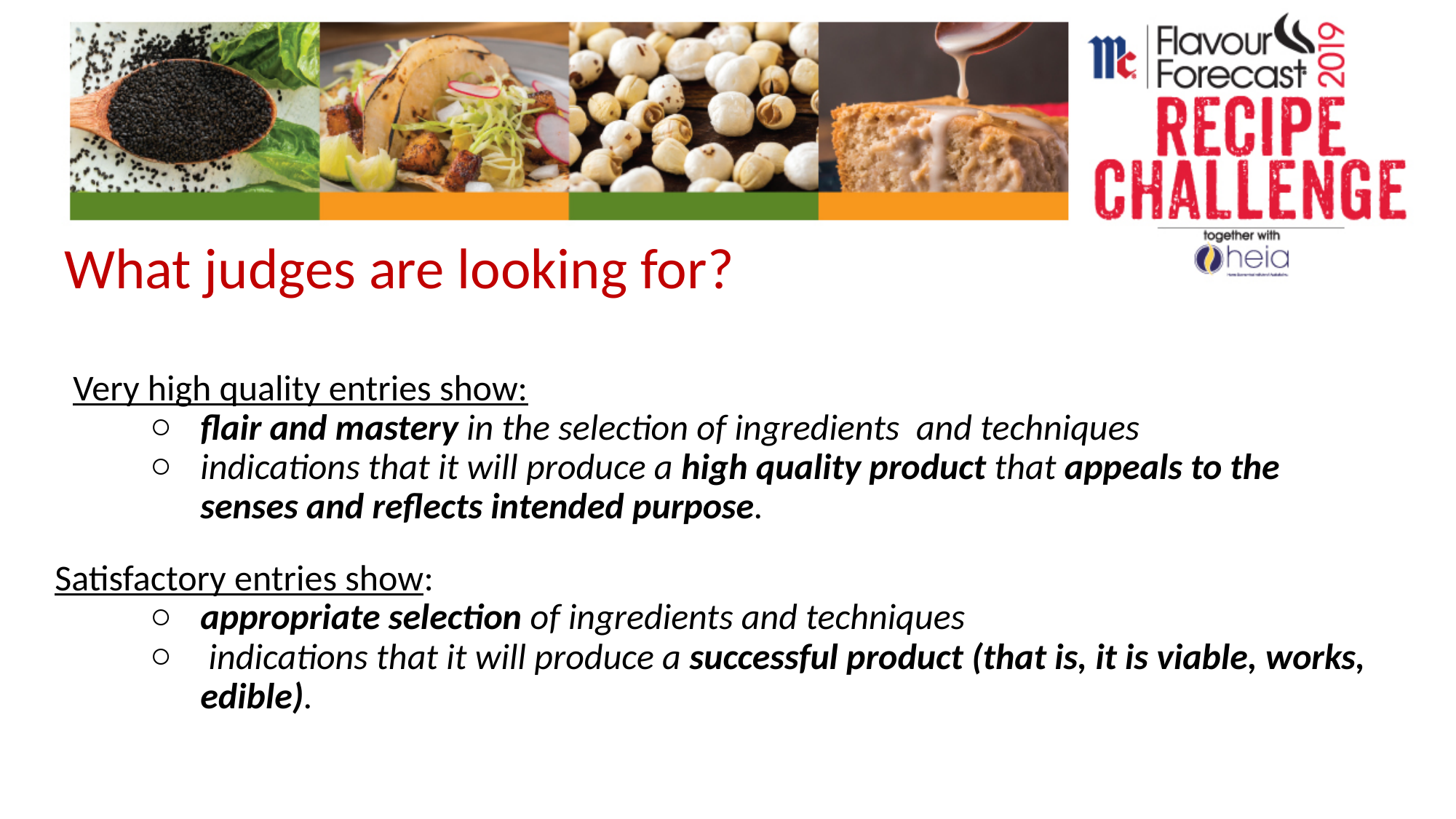

# What judges are looking for?

Very high quality entries show:
flair and mastery in the selection of ingredients  and techniques
indications that it will produce a high quality product that appeals to the senses and reflects intended purpose.
Satisfactory entries show:
appropriate selection of ingredients and techniques
 indications that it will produce a successful product (that is, it is viable, works, edible).